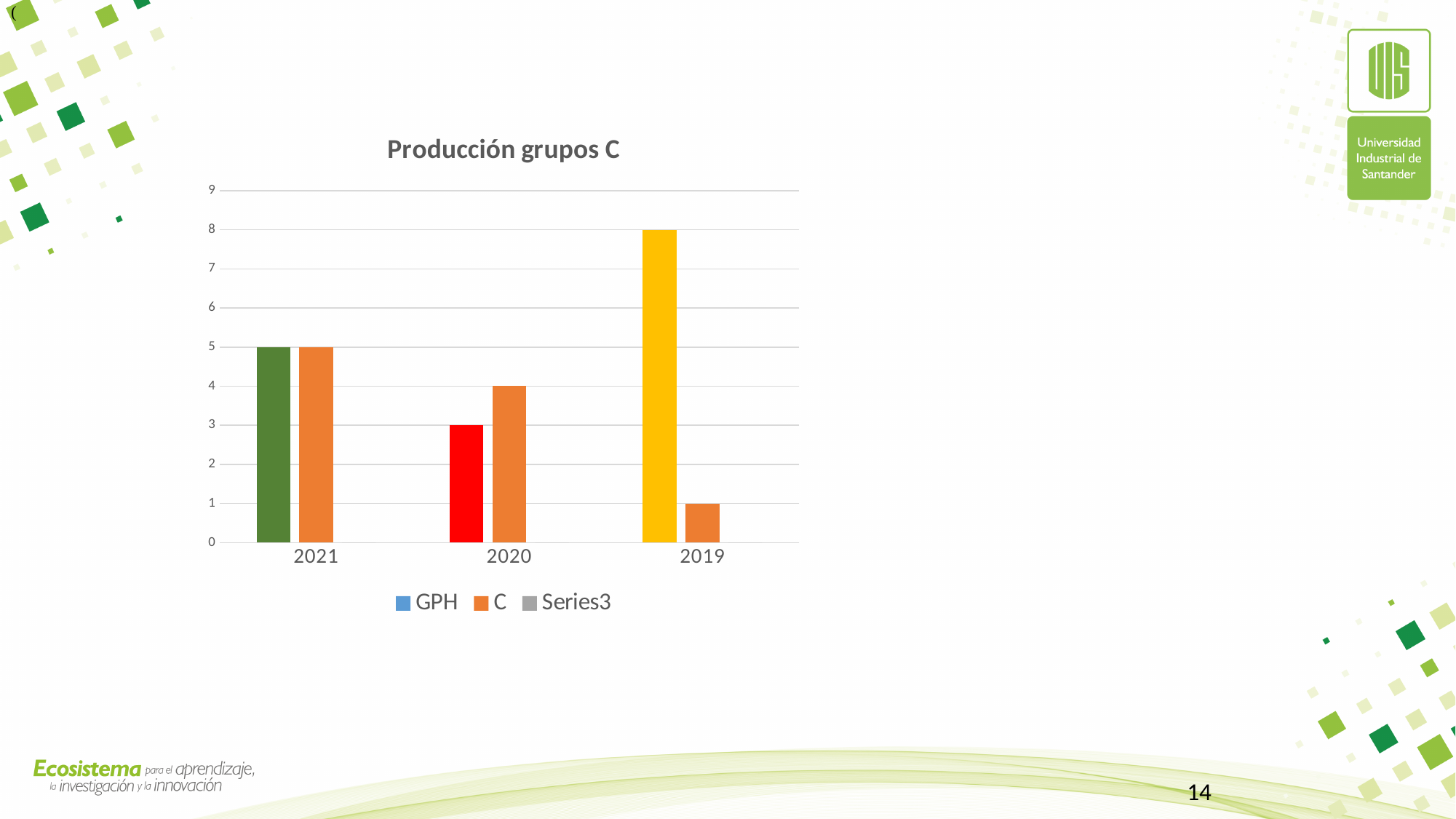

(

### Chart: Producción grupos C

| Category | GPH | C |  |
|---|---|---|---|
| 2021 | 5.0 | 5.0 | 0.0 |
| 2020 | 3.0 | 4.0 | 0.0 |
| 2019 | 8.0 | 1.0 | 0.0 |
14